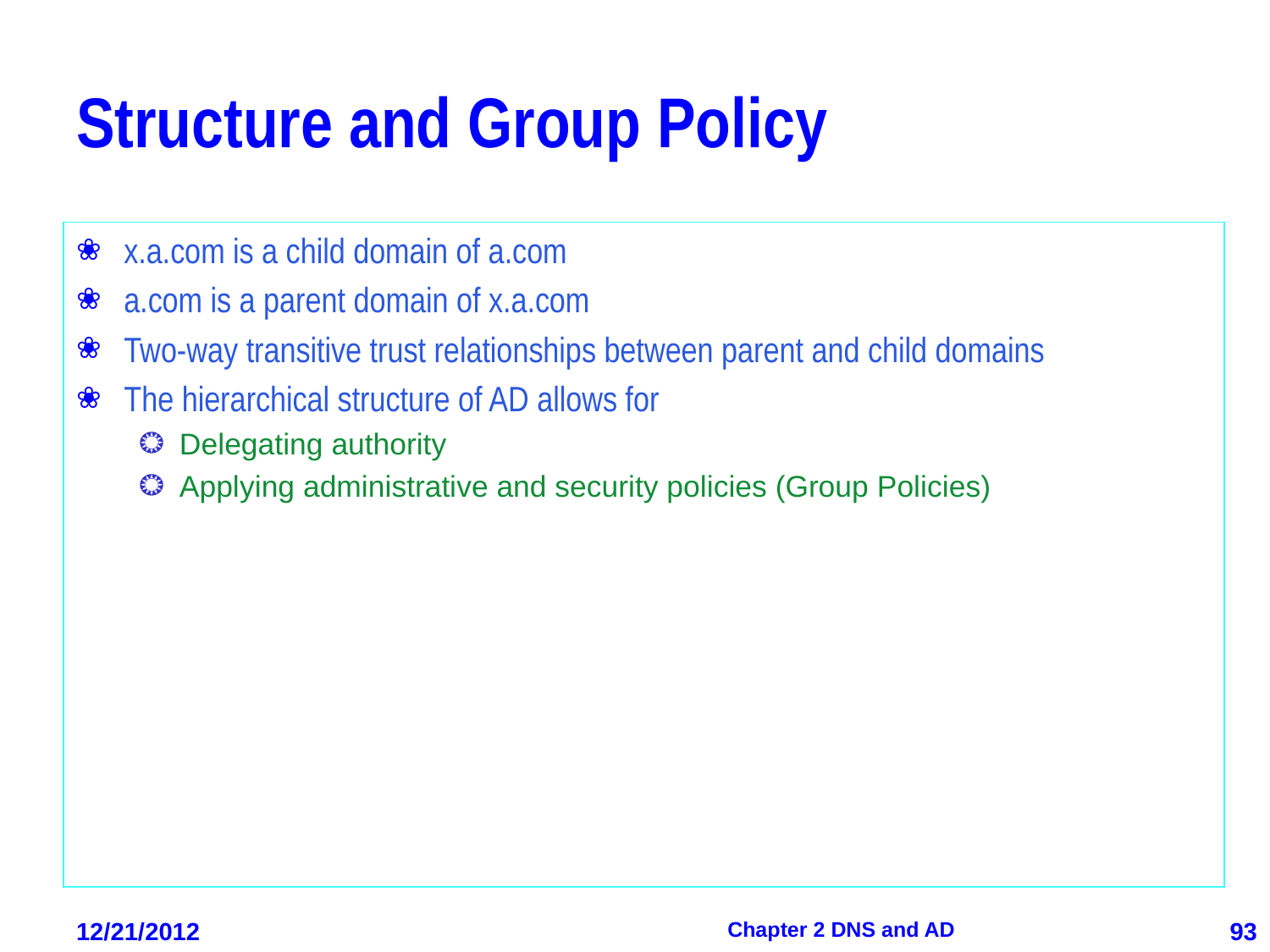

# Structure and Group Policy
x.a.com is a child domain of a.com
a.com is a parent domain of x.a.com
Two-way transitive trust relationships between parent and child domains
The hierarchical structure of AD allows for
Delegating authority
Applying administrative and security policies (Group Policies)

12/21/2012
Chapter 2 DNS and AD
93